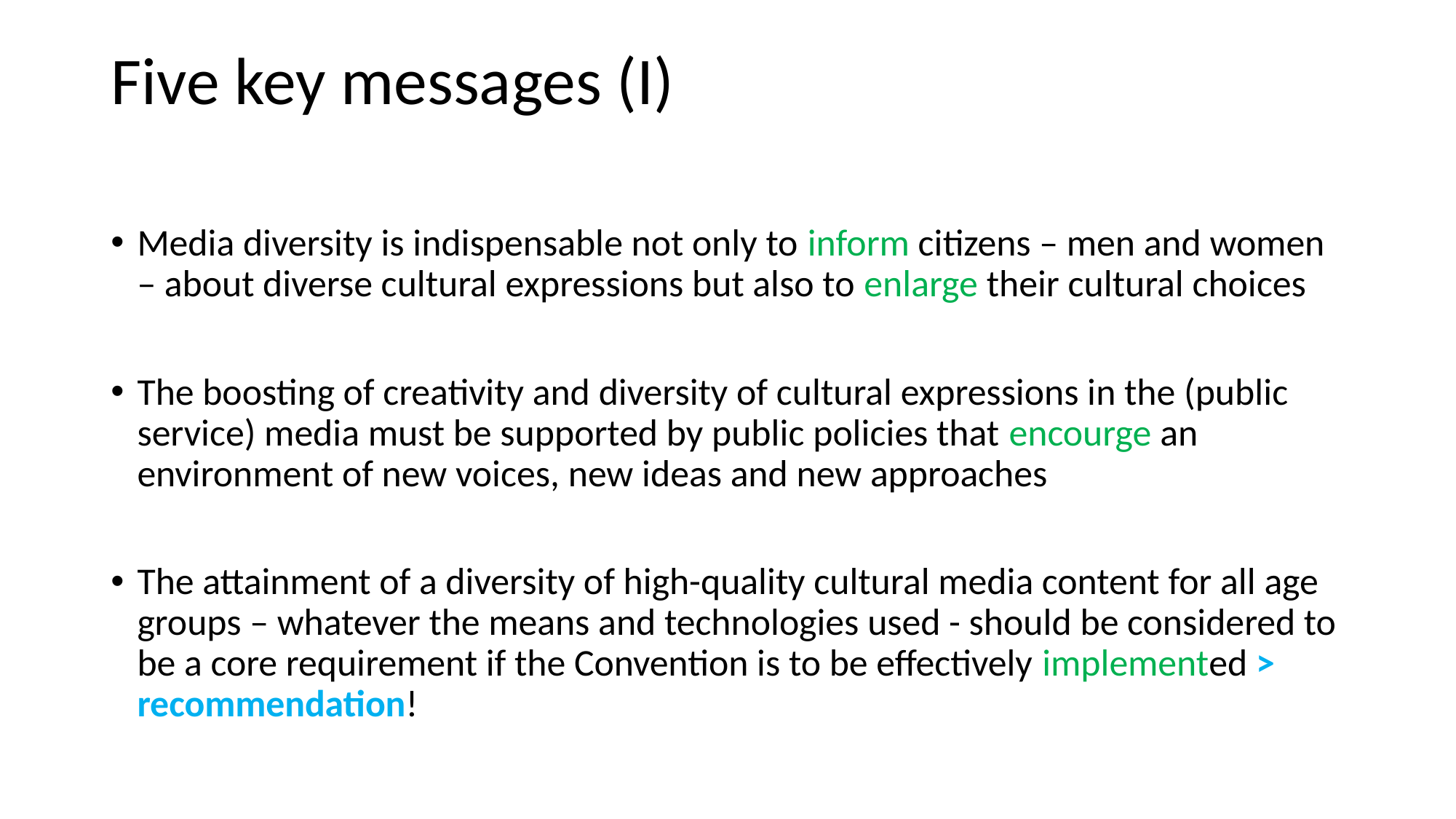

# Five key messages (I)
Media diversity is indispensable not only to inform citizens – men and women – about diverse cultural expressions but also to enlarge their cultural choices

The boosting of creativity and diversity of cultural expressions in the (public service) media must be supported by public policies that encourge an environment of new voices, new ideas and new approaches

The attainment of a diversity of high-quality cultural media content for all age groups – whatever the means and technologies used - should be considered to be a core requirement if the Convention is to be effectively implemented > recommendation!